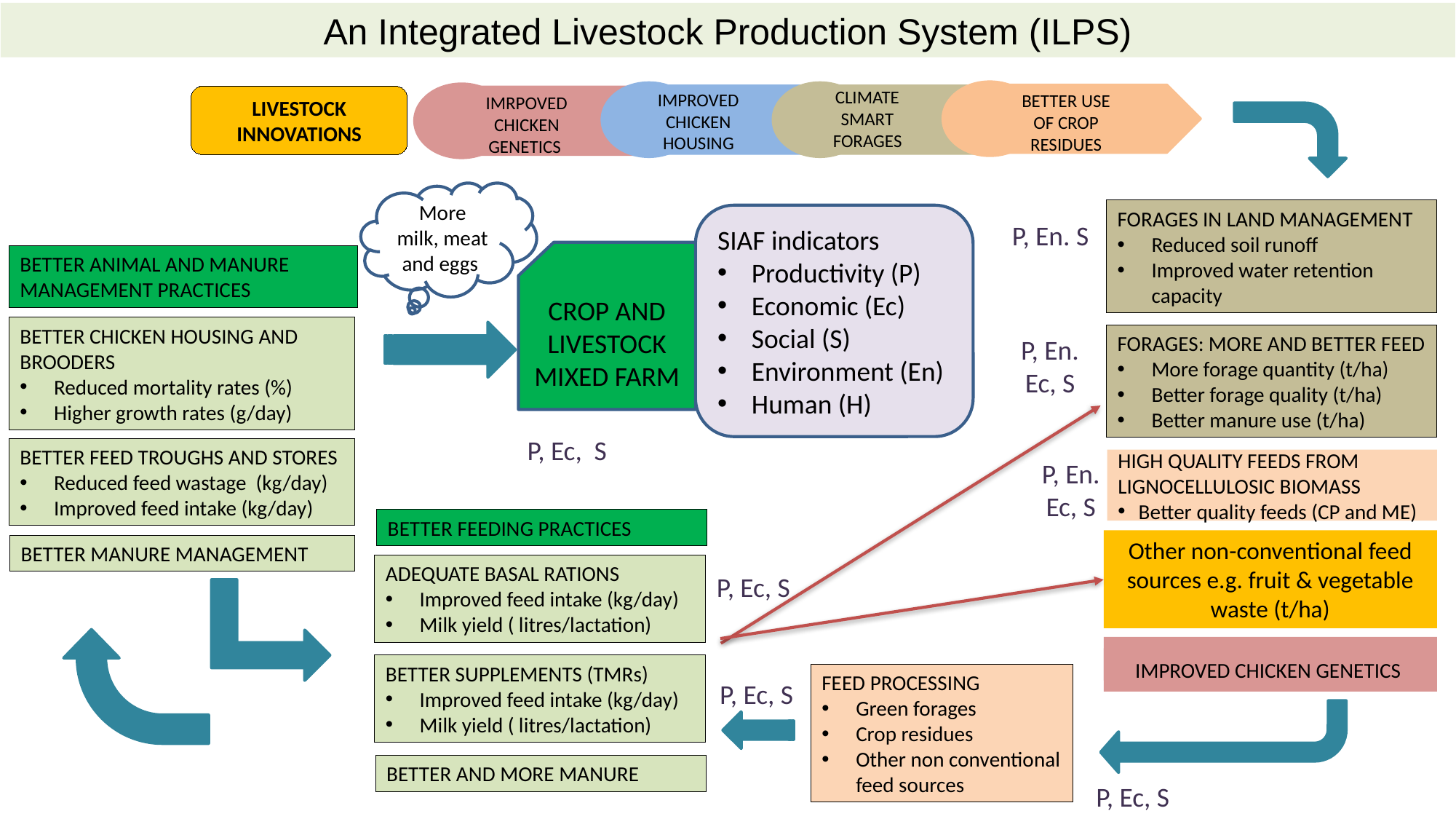

An Integrated Livestock Production System (ILPS)

CLIMATE SMART FORAGES
IMPROVED CHICKEN HOUSING
BETTER USE OF CROP RESIDUES
IMRPOVED CHICKEN GENETICS

LIVESTOCK INNOVATIONS
More milk, meat and eggs
FORAGES IN LAND MANAGEMENT
Reduced soil runoff
Improved water retention capacity
P, En. S
SIAF indicators
Productivity (P)
Economic (Ec)
Social (S)
Environment (En)
Human (H)
CROP AND LIVESTOCK MIXED FARM
BETTER ANIMAL AND MANURE MANAGEMENT PRACTICES
BETTER CHICKEN HOUSING AND BROODERS
Reduced mortality rates (%)
Higher growth rates (g/day)

FORAGES: MORE AND BETTER FEED
More forage quantity (t/ha)
Better forage quality (t/ha)
Better manure use (t/ha)
P, En. Ec, S
P, Ec,  S
BETTER FEED TROUGHS AND STORES
Reduced feed wastage  (kg/day)
Improved feed intake (kg/day)
HIGH QUALITY FEEDS FROM LIGNOCELLULOSIC BIOMASS
Better quality feeds (CP and ME)
P, En. Ec, S
BETTER FEEDING PRACTICES
Other non-conventional feed sources e.g. fruit & vegetable waste (t/ha)
BETTER MANURE MANAGEMENT
ADEQUATE BASAL RATIONS
Improved feed intake (kg/day)
Milk yield ( litres/lactation)

P, Ec, S

IMRPOVED CHICKEN GENETICS
IMPROVED CHICKEN GENETICS
BETTER SUPPLEMENTS (TMRs)
Improved feed intake (kg/day)
Milk yield ( litres/lactation)
FEED PROCESSING
Green forages
Crop residues
Other non conventional feed sources
P, Ec, S

BETTER AND MORE MANURE
P, Ec, S